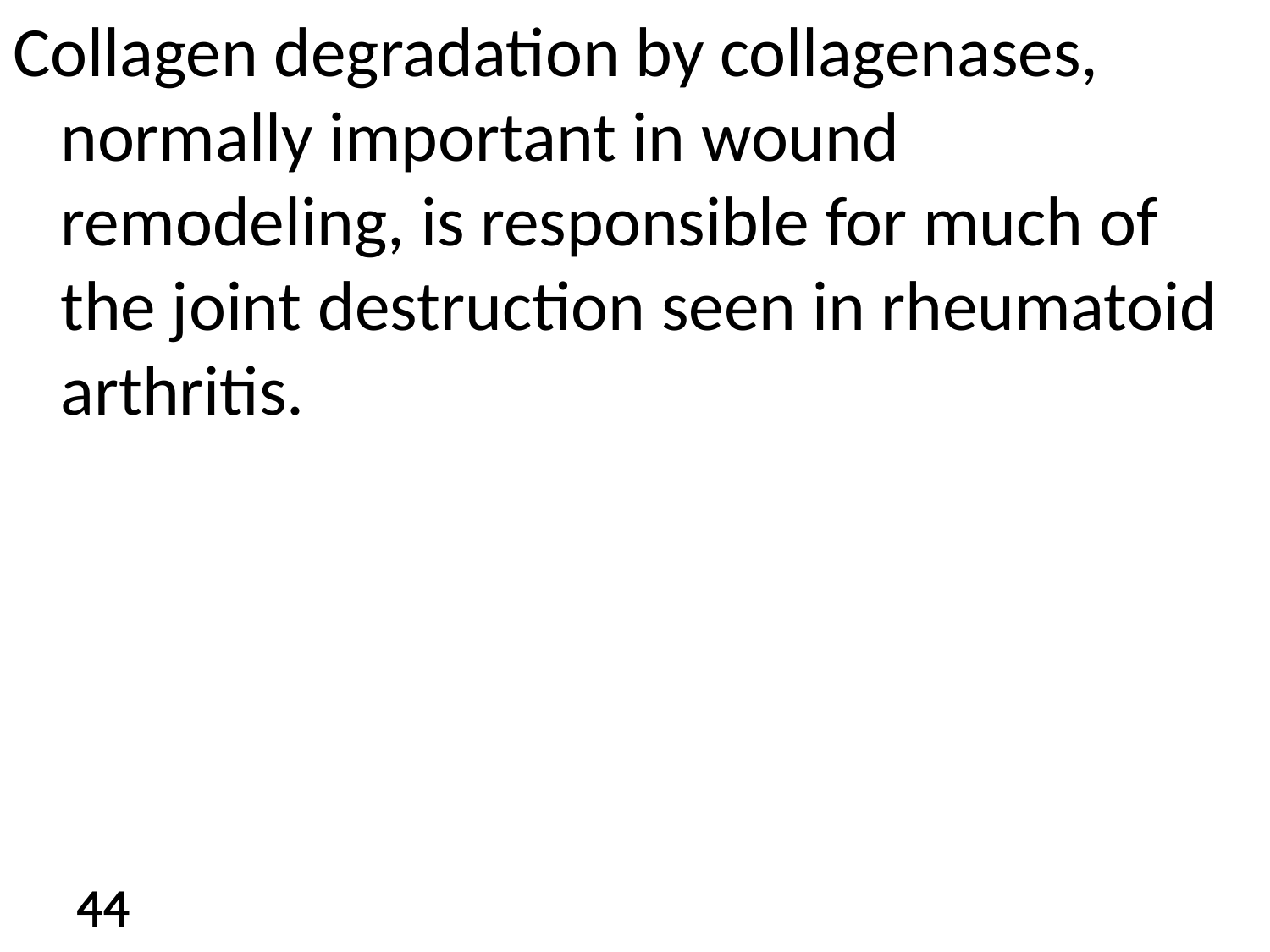

Collagen degradation by collagenases, normally important in wound remodeling, is responsible for much of the joint destruction seen in rheumatoid arthritis.
44